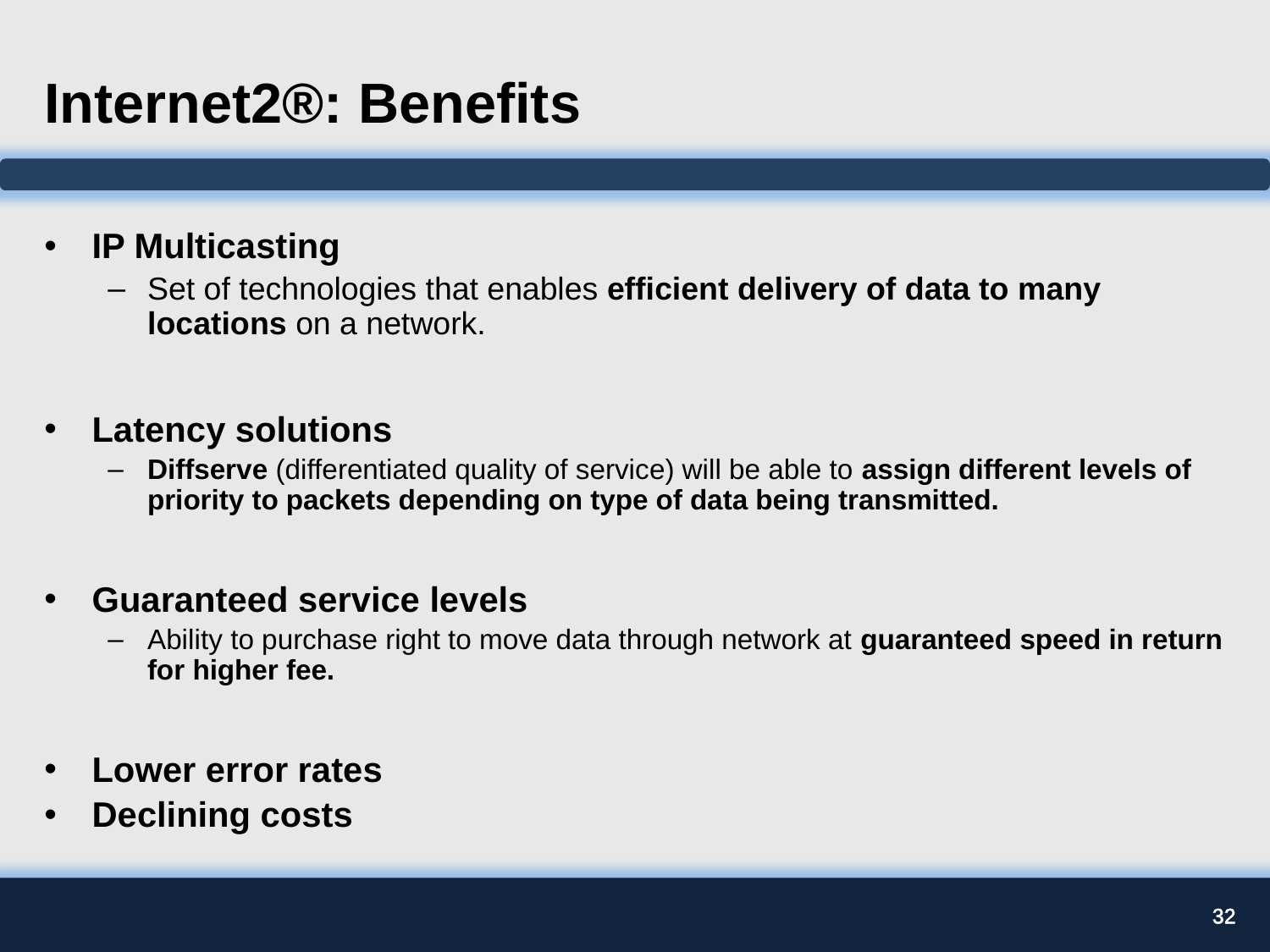

# Internet2®: Benefits
IP Multicasting
Set of technologies that enables efficient delivery of data to many locations on a network.

Latency solutions
Diffserve (differentiated quality of service) will be able to assign different levels of priority to packets depending on type of data being transmitted.

Guaranteed service levels
Ability to purchase right to move data through network at guaranteed speed in return for higher fee.

Lower error rates
Declining costs
32